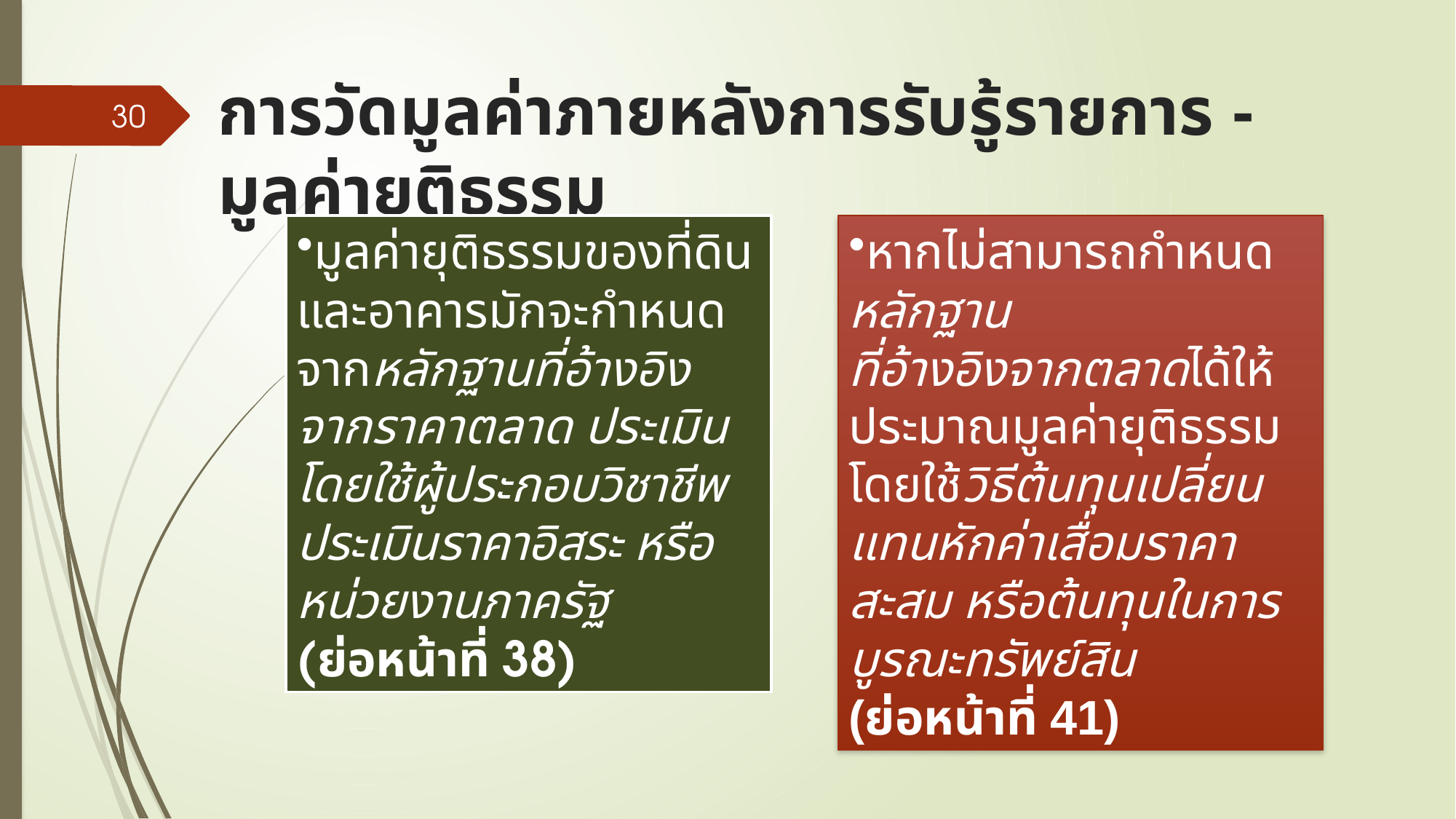

# การวัดมูลค่าภายหลังการรับรู้รายการ - มูลค่ายุติธรรม
30
มูลค่ายุติธรรมของที่ดินและอาคารมักจะกำหนดจากหลักฐานที่อ้างอิงจากราคาตลาด ประเมินโดยใช้ผู้ประกอบวิชาชีพประเมินราคาอิสระ หรือหน่วยงานภาครัฐ
(ย่อหน้าที่ 38)
หากไม่สามารถกำหนดหลักฐาน
ที่อ้างอิงจากตลาดได้ให้ประมาณมูลค่ายุติธรรม โดยใช้วิธีต้นทุนเปลี่ยนแทนหักค่าเสื่อมราคาสะสม หรือต้นทุนในการบูรณะทรัพย์สิน
(ย่อหน้าที่ 41)